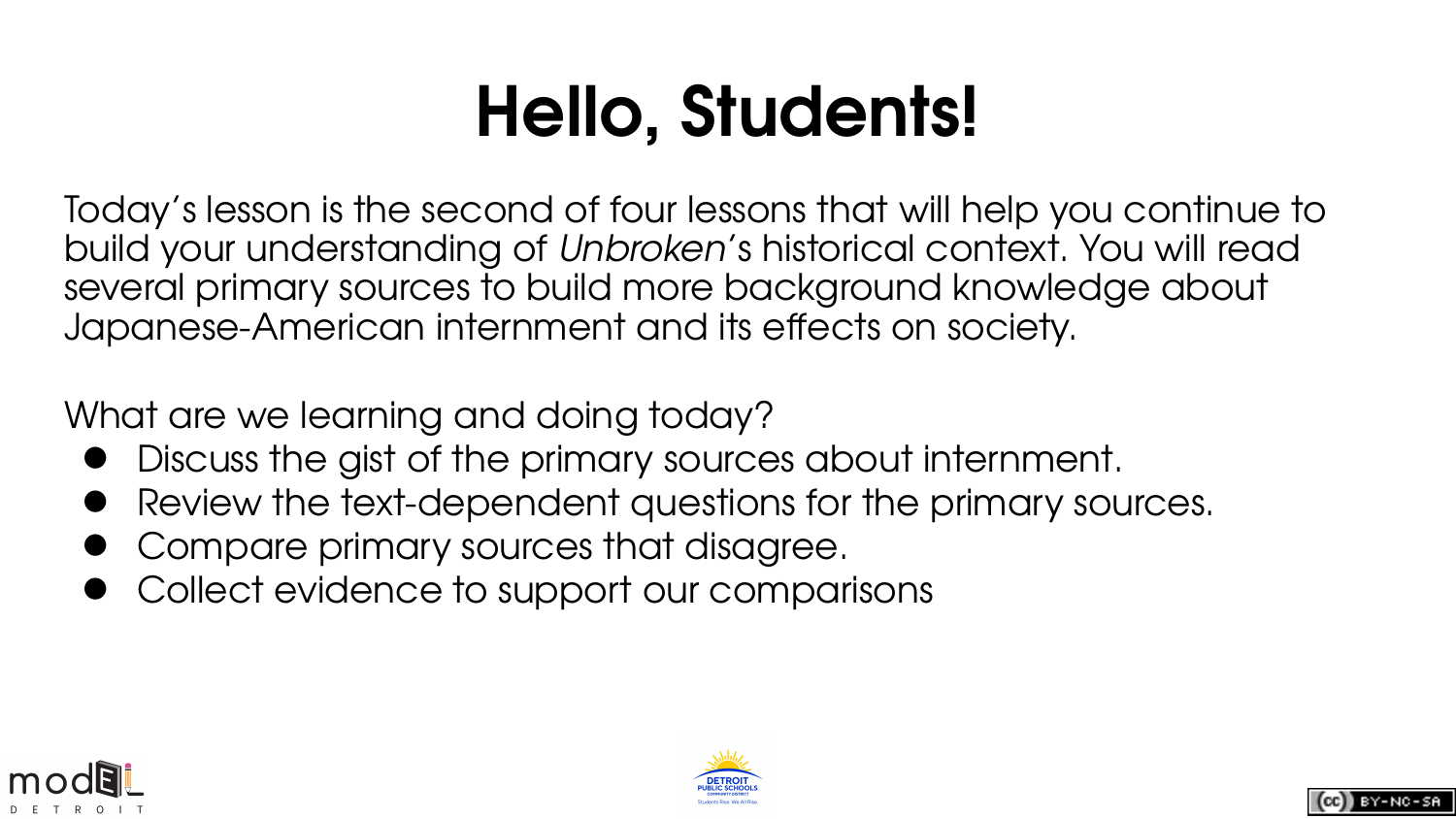

Hello, Students!
Today’s lesson is the second of four lessons that will help you continue to build your understanding of Unbroken’s historical context. You will read several primary sources to build more background knowledge about Japanese-American internment and its effects on society.

What are we learning and doing today?
Discuss the gist of the primary sources about internment.
Review the text-dependent questions for the primary sources.
Compare primary sources that disagree.
Collect evidence to support our comparisons